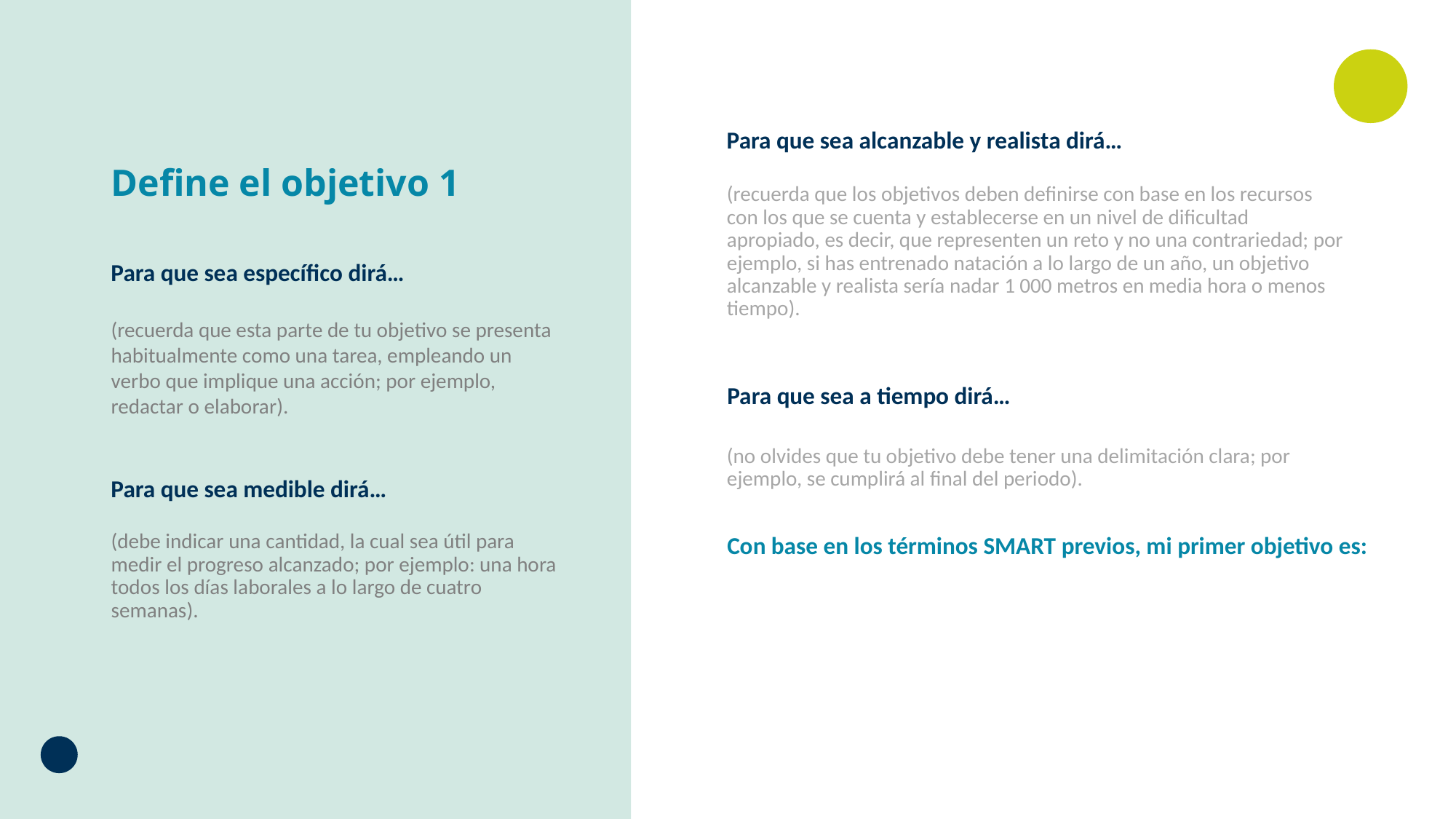

Para que sea alcanzable y realista dirá…
# Define el objetivo 1

(recuerda que los objetivos deben definirse con base en los recursos con los que se cuenta y establecerse en un nivel de dificultad apropiado, es decir, que representen un reto y no una contrariedad; por ejemplo, si has entrenado natación a lo largo de un año, un objetivo alcanzable y realista sería nadar 1 000 metros en media hora o menos tiempo).
Para que sea específico dirá…
(recuerda que esta parte de tu objetivo se presenta habitualmente como una tarea, empleando un verbo que implique una acción; por ejemplo, redactar o elaborar).
Para que sea a tiempo dirá…
(no olvides que tu objetivo debe tener una delimitación clara; por ejemplo, se cumplirá al final del periodo).

Para que sea medible dirá…
Con base en los términos SMART previos, mi primer objetivo es:
(debe indicar una cantidad, la cual sea útil para medir el progreso alcanzado; por ejemplo: una hora todos los días laborales a lo largo de cuatro semanas).